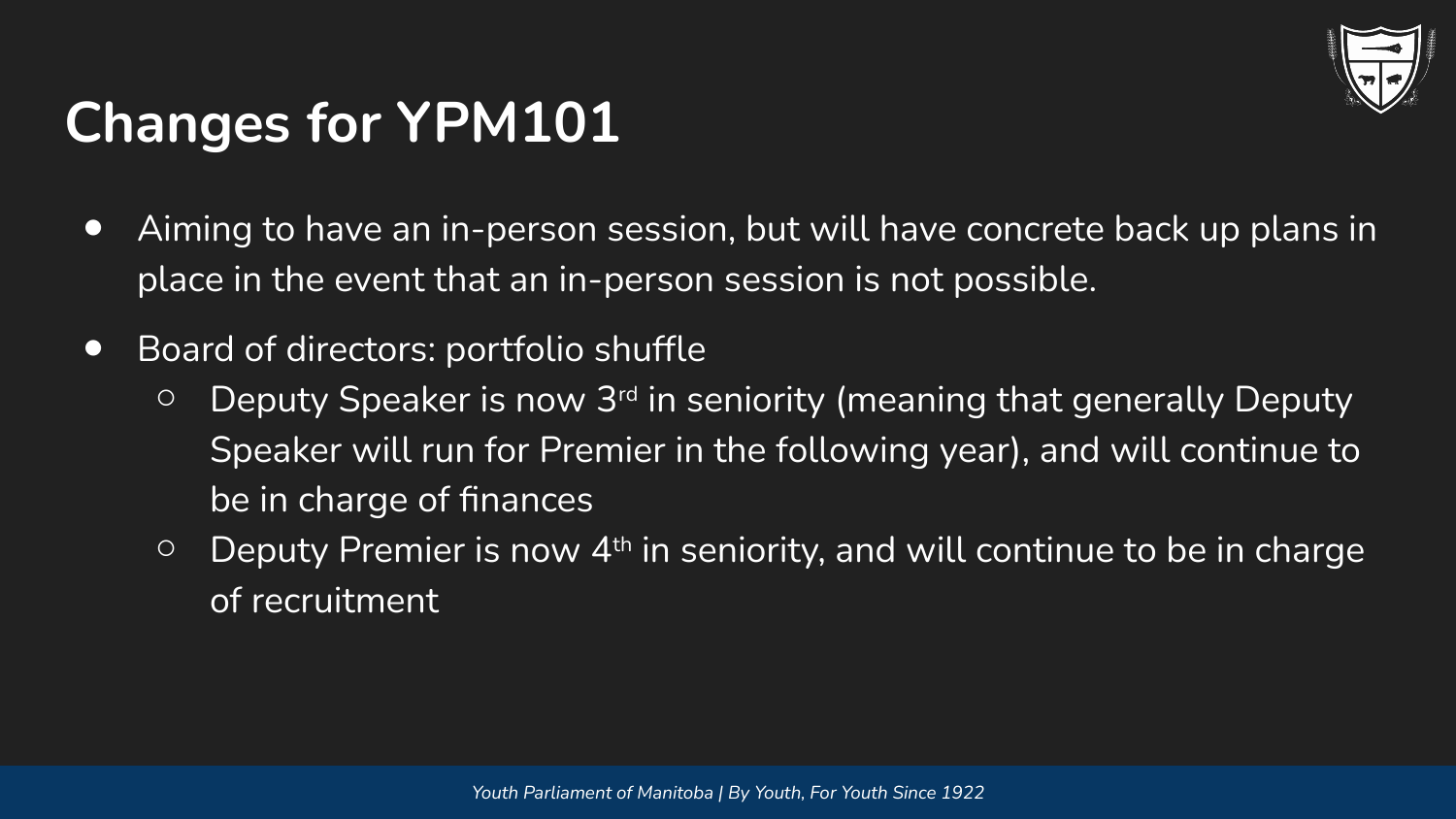

# Changes for YPM101
Aiming to have an in-person session, but will have concrete back up plans in place in the event that an in-person session is not possible.
Board of directors: portfolio shuffle
Deputy Speaker is now 3rd in seniority (meaning that generally Deputy Speaker will run for Premier in the following year), and will continue to be in charge of finances
Deputy Premier is now 4th in seniority, and will continue to be in charge of recruitment